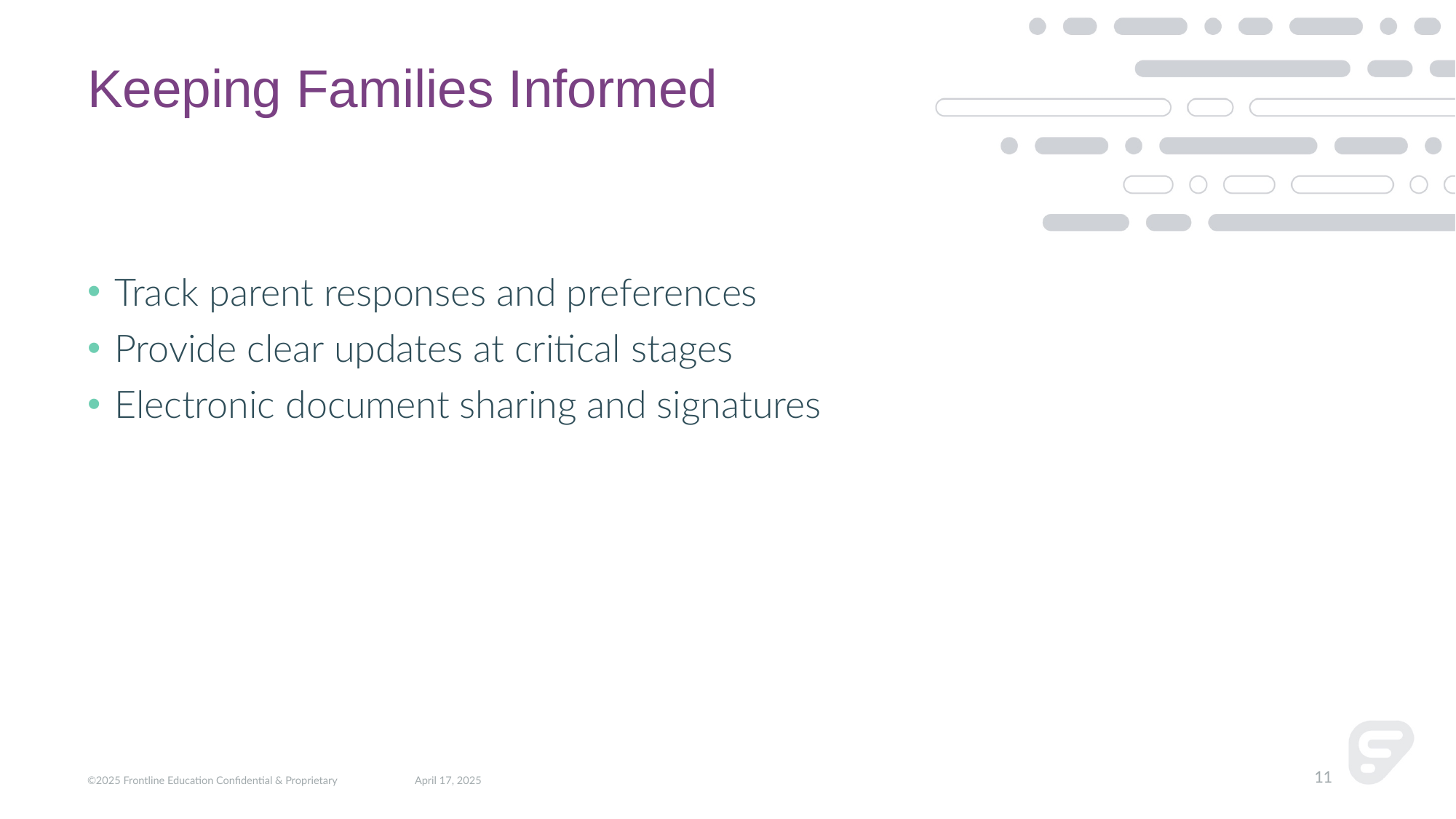

# Keeping Families Informed​
Track parent responses and preferences​
Provide clear updates at critical stages​
Electronic document sharing and signatures
©2025 Frontline Education Confidential & Proprietary
April 17, 2025
11